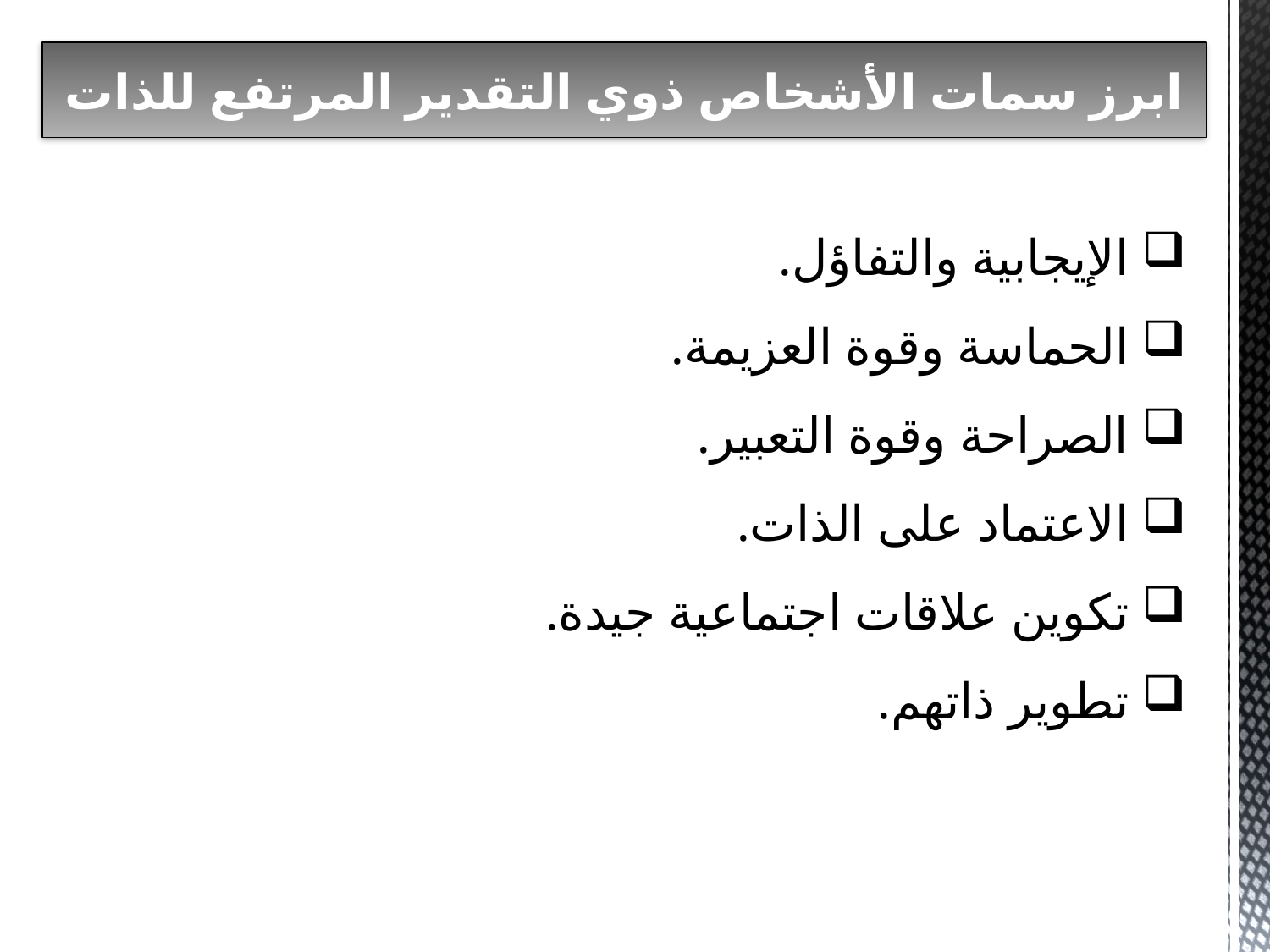

# ابرز سمات الأشخاص ذوي التقدير المرتفع للذات
 الإيجابية والتفاؤل.
 الحماسة وقوة العزيمة.
 الصراحة وقوة التعبير.
 الاعتماد على الذات.
 تكوين علاقات اجتماعية جيدة.
 تطوير ذاتهم.